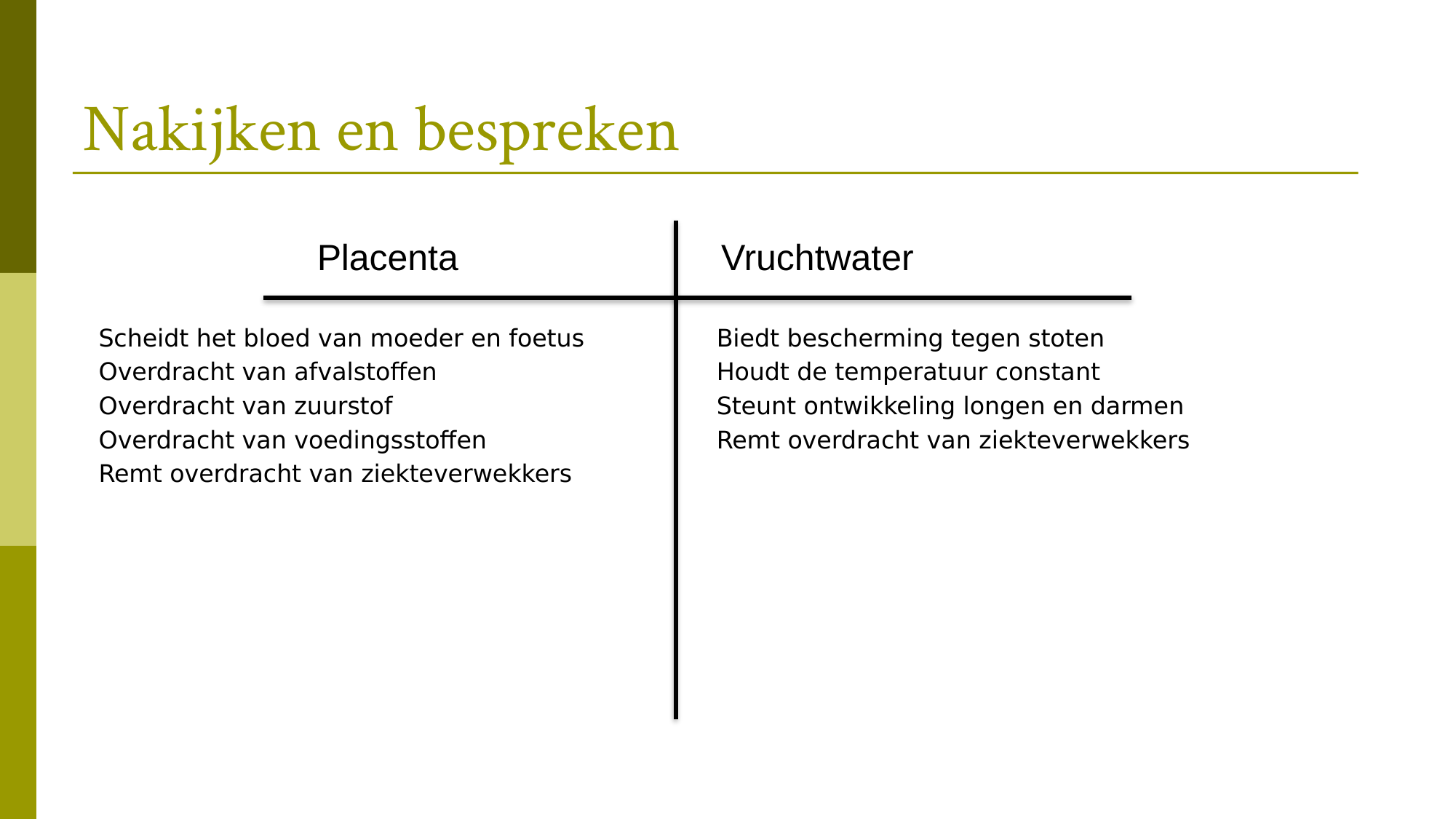

# Nakijken en bespreken
Vruchtwater
Placenta
Scheidt het bloed van moeder en foetus
Overdracht van afvalstoffen
Overdracht van zuurstof
Overdracht van voedingsstoffen
Remt overdracht van ziekteverwekkers

Biedt bescherming tegen stoten
Houdt de temperatuur constant
Steunt ontwikkeling longen en darmen
Remt overdracht van ziekteverwekkers